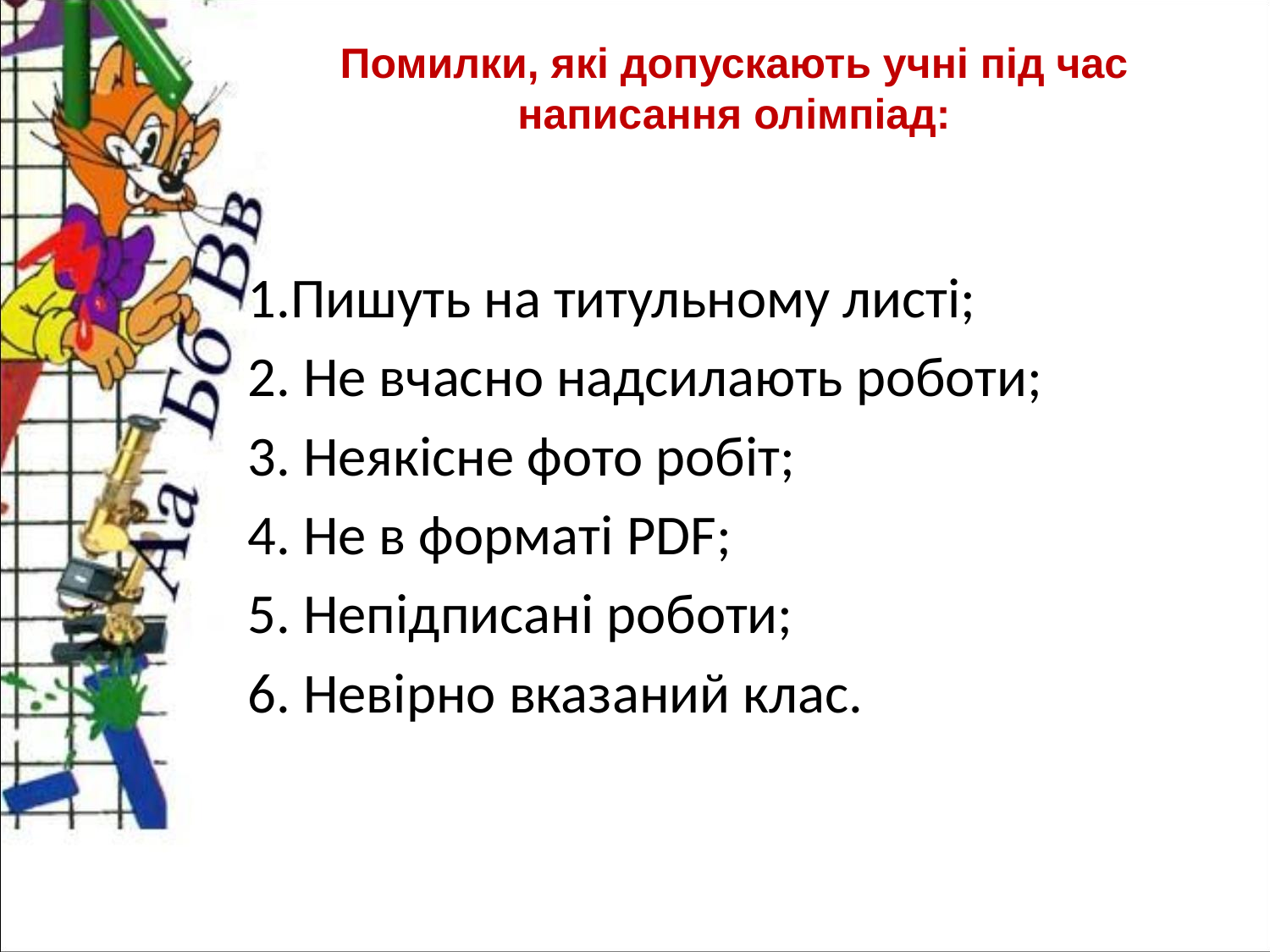

Помилки, які допускають учні під час написання олімпіад:

1.Пишуть на титульному листі;
2. Не вчасно надсилають роботи;
3. Неякісне фото робіт;
4. Не в форматі PDF;
5. Непідписані роботи;
6. Невірно вказаний клас.